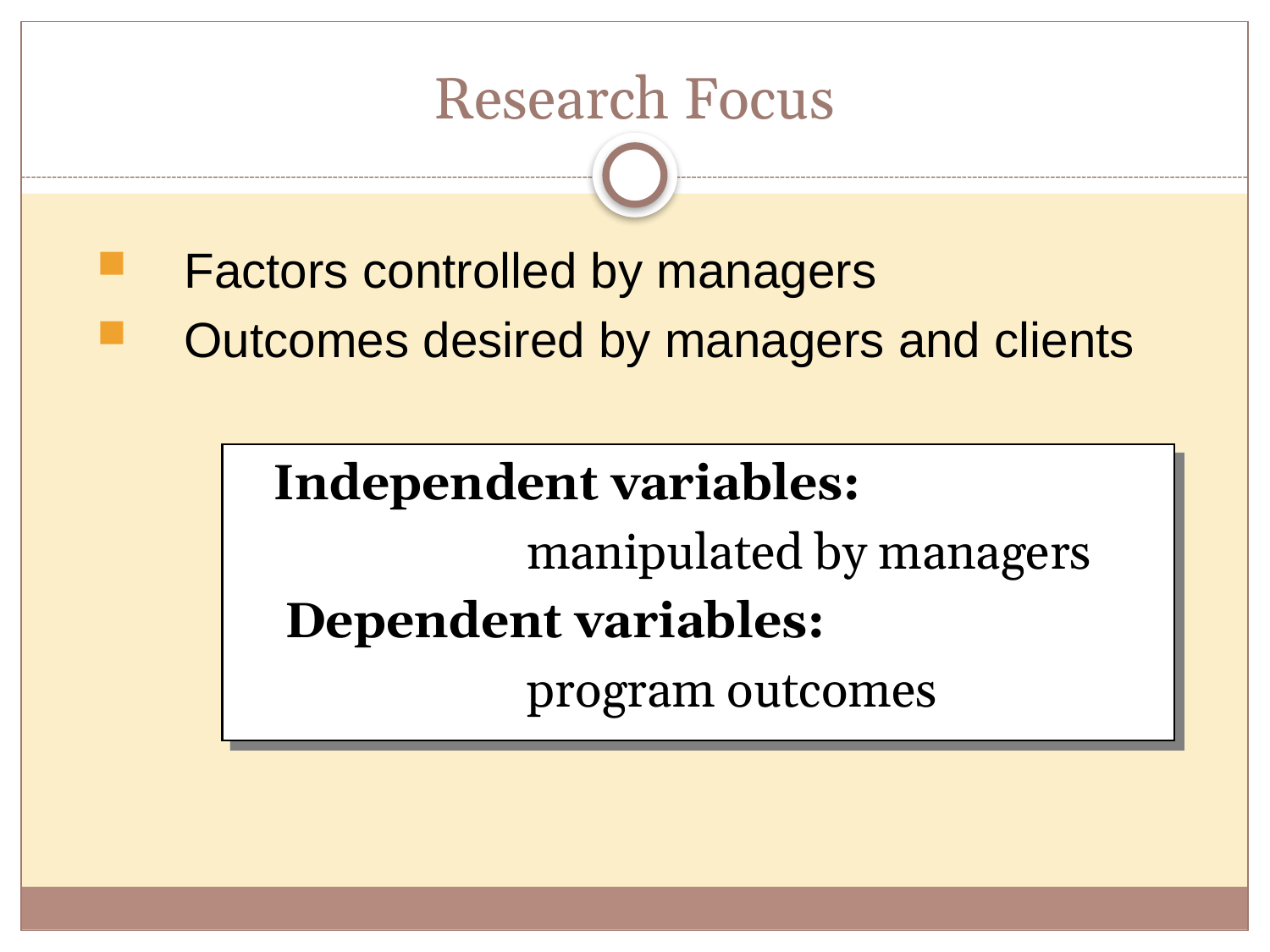

# Research Focus
Factors controlled by managers
Outcomes desired by managers and clients
	Independent variables:
			manipulated by managers
    Dependent variables:
			program outcomes